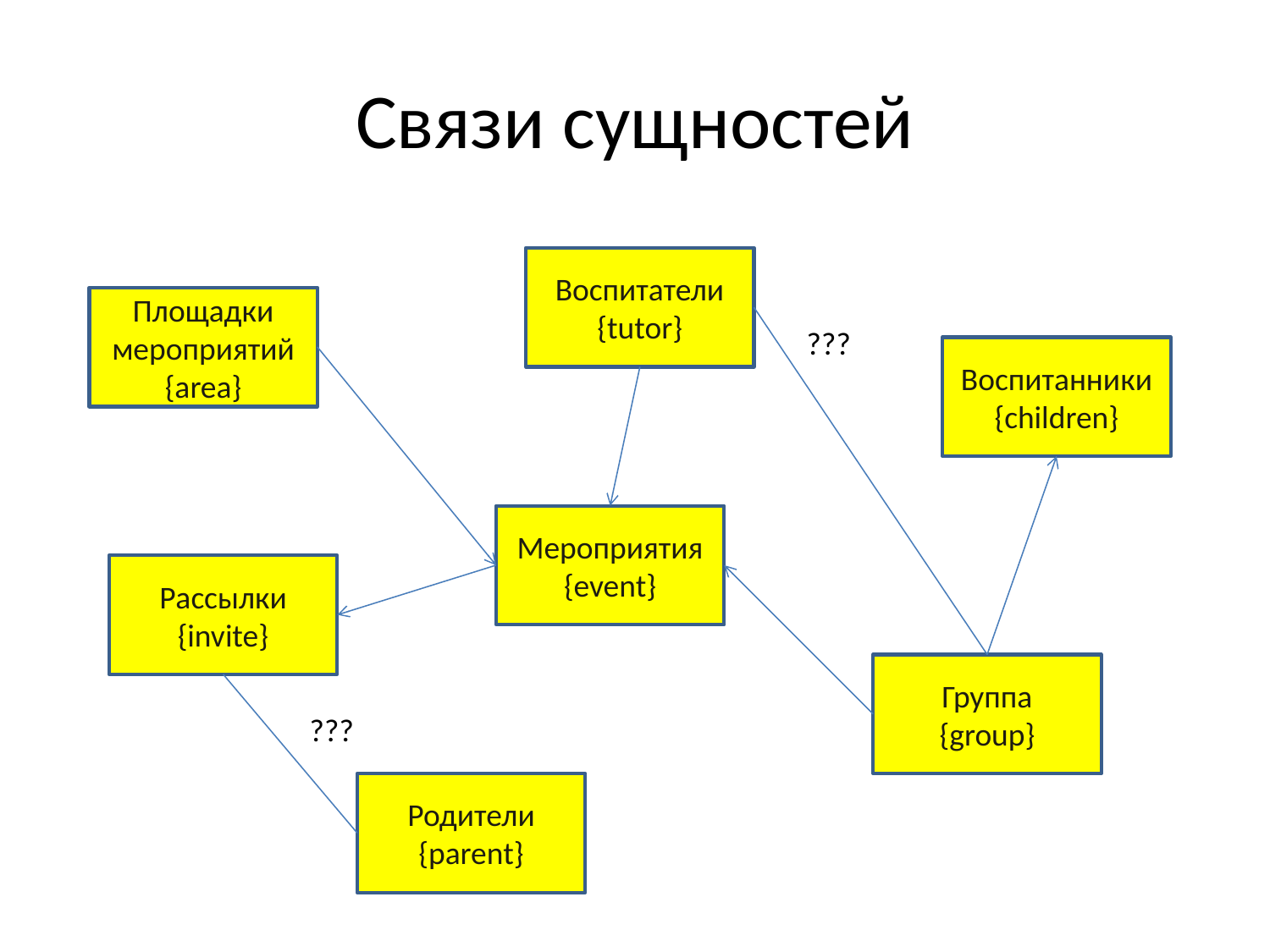

# Связи сущностей
Воспитатели
{tutor}
Площадки мероприятий
{area}
???
Воспитанники
{children}
Мероприятия
{event}
Рассылки
{invite}
Группа
{group}
???
Родители
{parent}